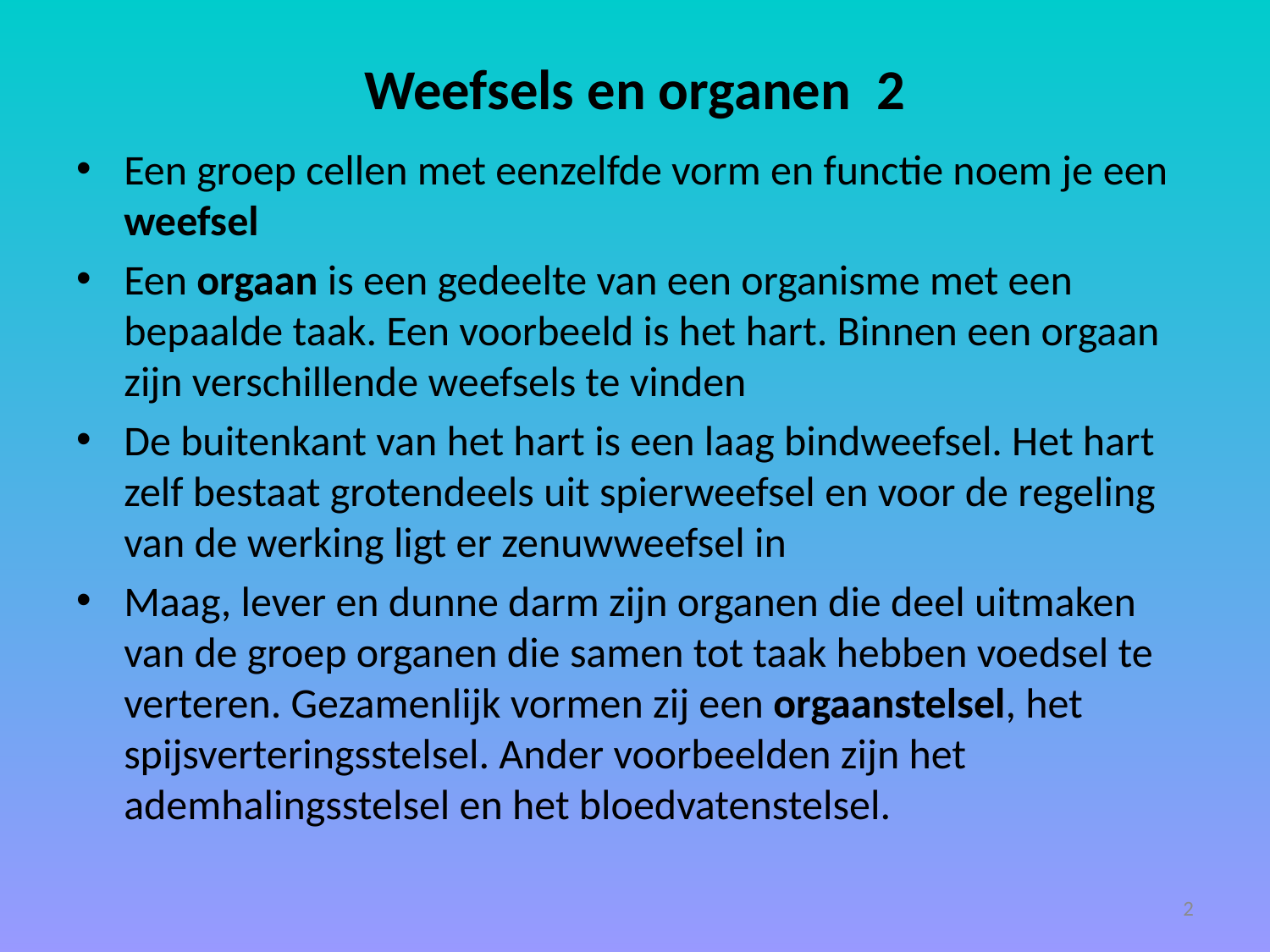

# Weefsels en organen  2
Een groep cellen met eenzelfde vorm en functie noem je een weefsel
Een orgaan is een gedeelte van een organisme met een bepaalde taak. Een voorbeeld is het hart. Binnen een orgaan zijn verschillende weefsels te vinden
De buitenkant van het hart is een laag bindweefsel. Het hart zelf bestaat grotendeels uit spierweefsel en voor de regeling van de werking ligt er zenuwweefsel in
Maag, lever en dunne darm zijn organen die deel uitmaken van de groep organen die samen tot taak hebben voedsel te verteren. Gezamenlijk vormen zij een orgaanstelsel, het spijsverteringsstelsel. Ander voorbeelden zijn het ademhalingsstelsel en het bloedvatenstelsel.
2